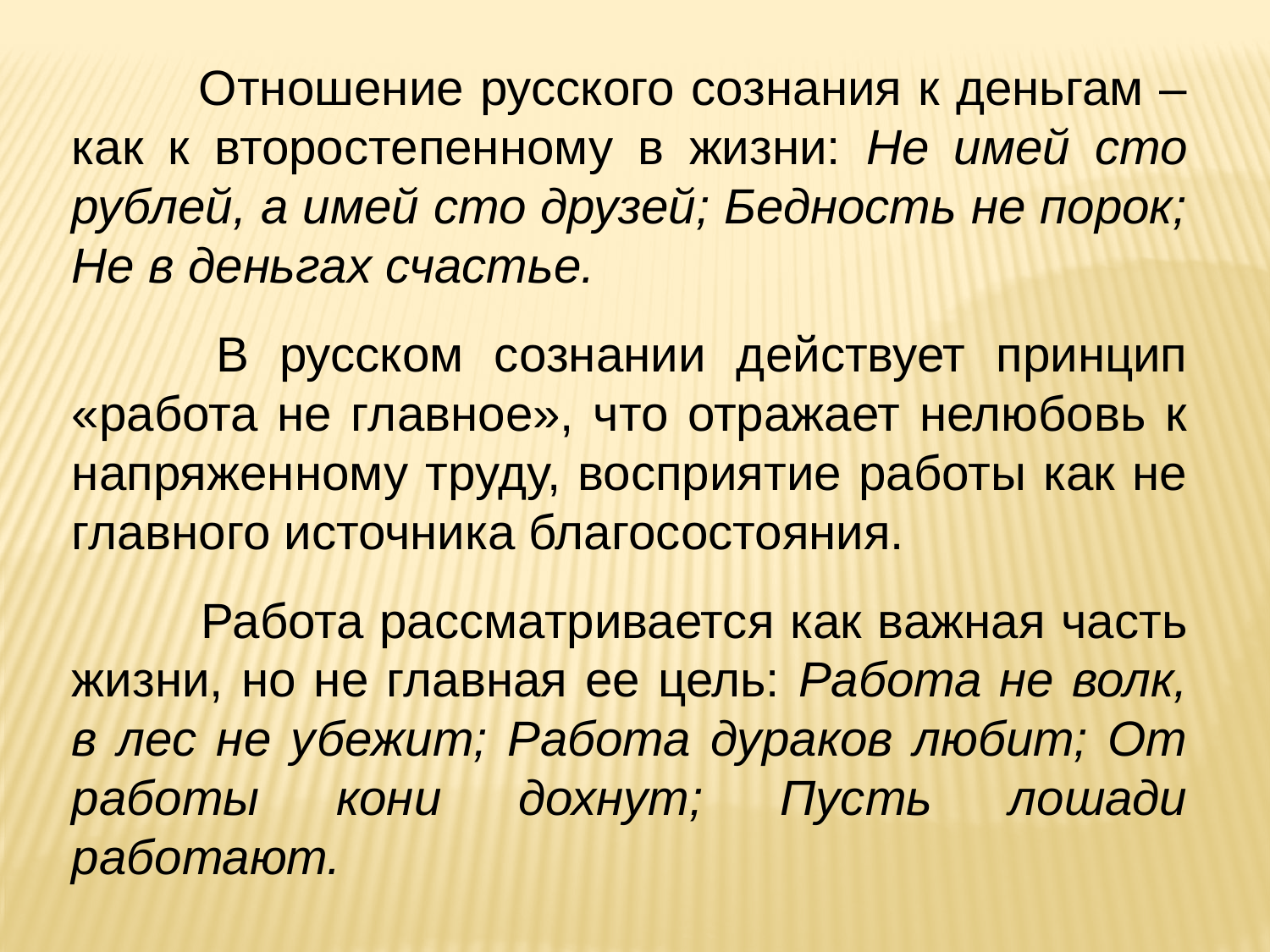

Отношение русского сознания к деньгам – как к второстепенному в жизни: Не имей сто рублей, а имей сто друзей; Бедность не порок; Не в деньгах счастье.

 	В русском сознании действует принцип «работа не главное», что отражает нелюбовь к напряженному труду, восприятие работы как не главного источника благосостояния.

 	Работа рассматривается как важная часть жизни, но не главная ее цель: Работа не волк, в лес не убежит; Работа дураков любит; От работы кони дохнут; Пусть лошади работают.